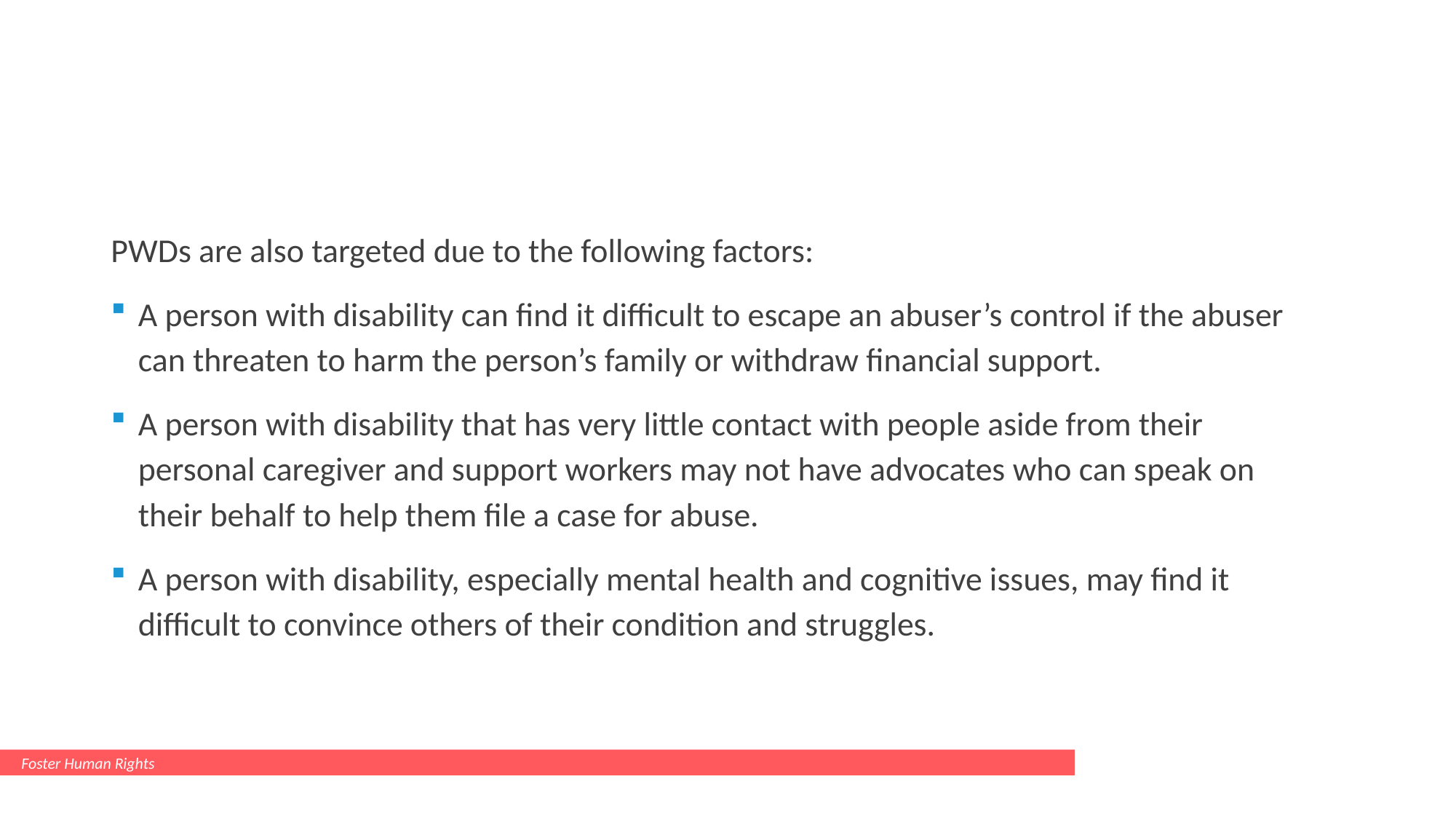

#
PWDs are also targeted due to the following factors:
A person with disability can find it difficult to escape an abuser’s control if the abuser can threaten to harm the person’s family or withdraw financial support.
A person with disability that has very little contact with people aside from their personal caregiver and support workers may not have advocates who can speak on their behalf to help them file a case for abuse.
A person with disability, especially mental health and cognitive issues, may find it difficult to convince others of their condition and struggles.
Foster Human Rights